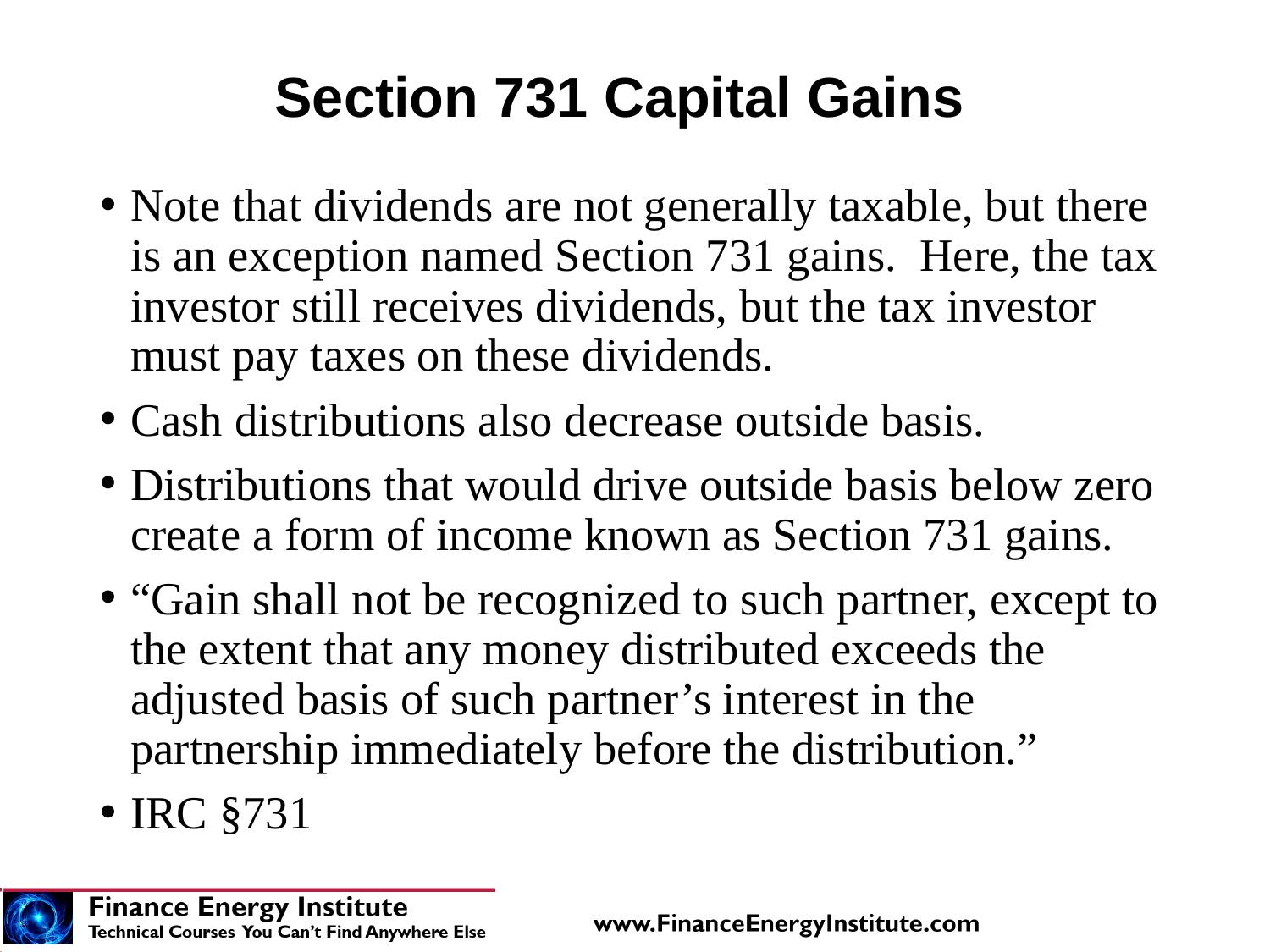

# Section 731 Capital Gains
Note that dividends are not generally taxable, but there is an exception named Section 731 gains.  Here, the tax investor still receives dividends, but the tax investor must pay taxes on these dividends.
Cash distributions also decrease outside basis.
Distributions that would drive outside basis below zero create a form of income known as Section 731 gains.
“Gain shall not be recognized to such partner, except to the extent that any money distributed exceeds the adjusted basis of such partner’s interest in the partnership immediately before the distribution.”
IRC §731